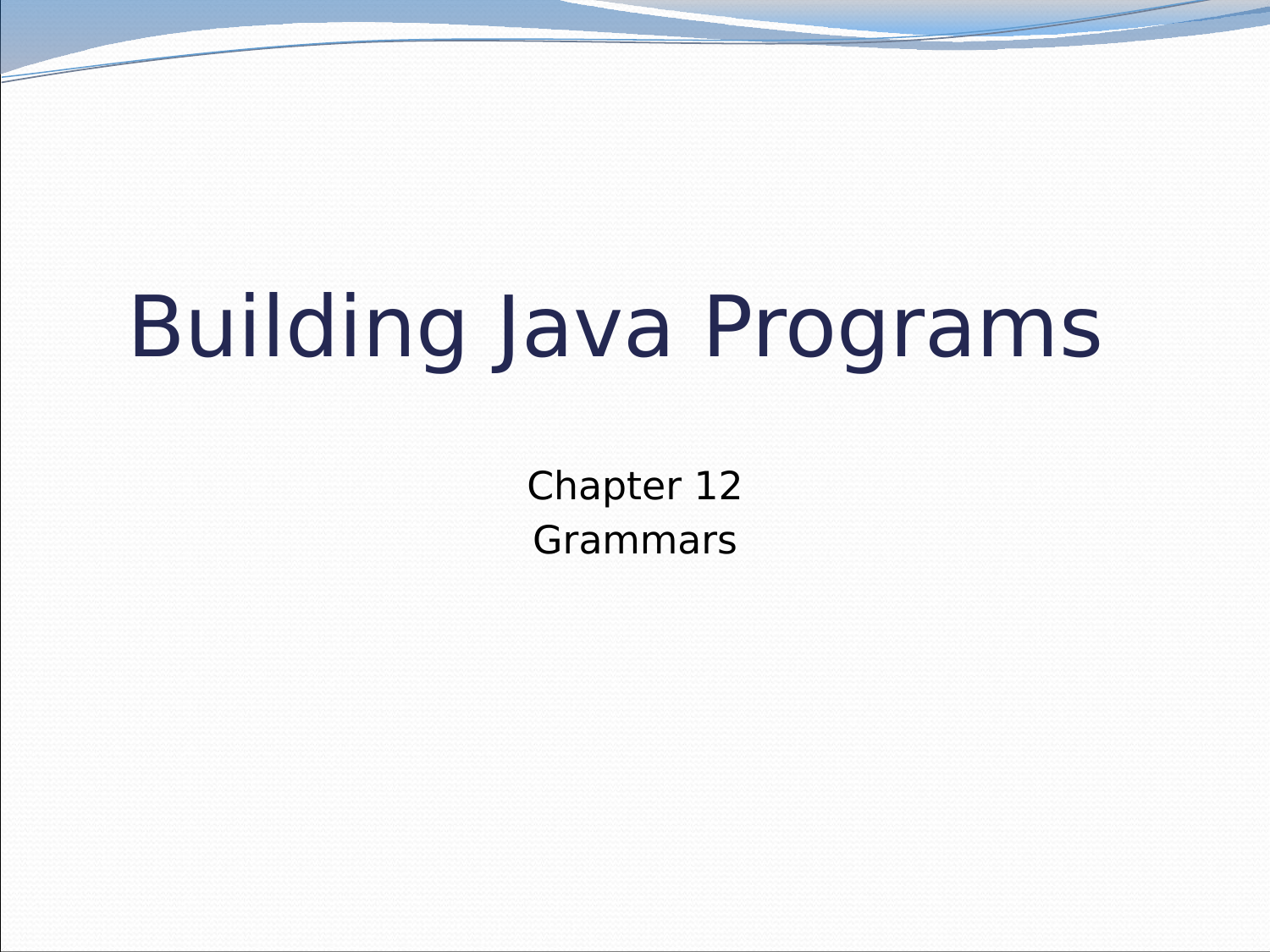

# Building Java Programs
Chapter 12
Grammars